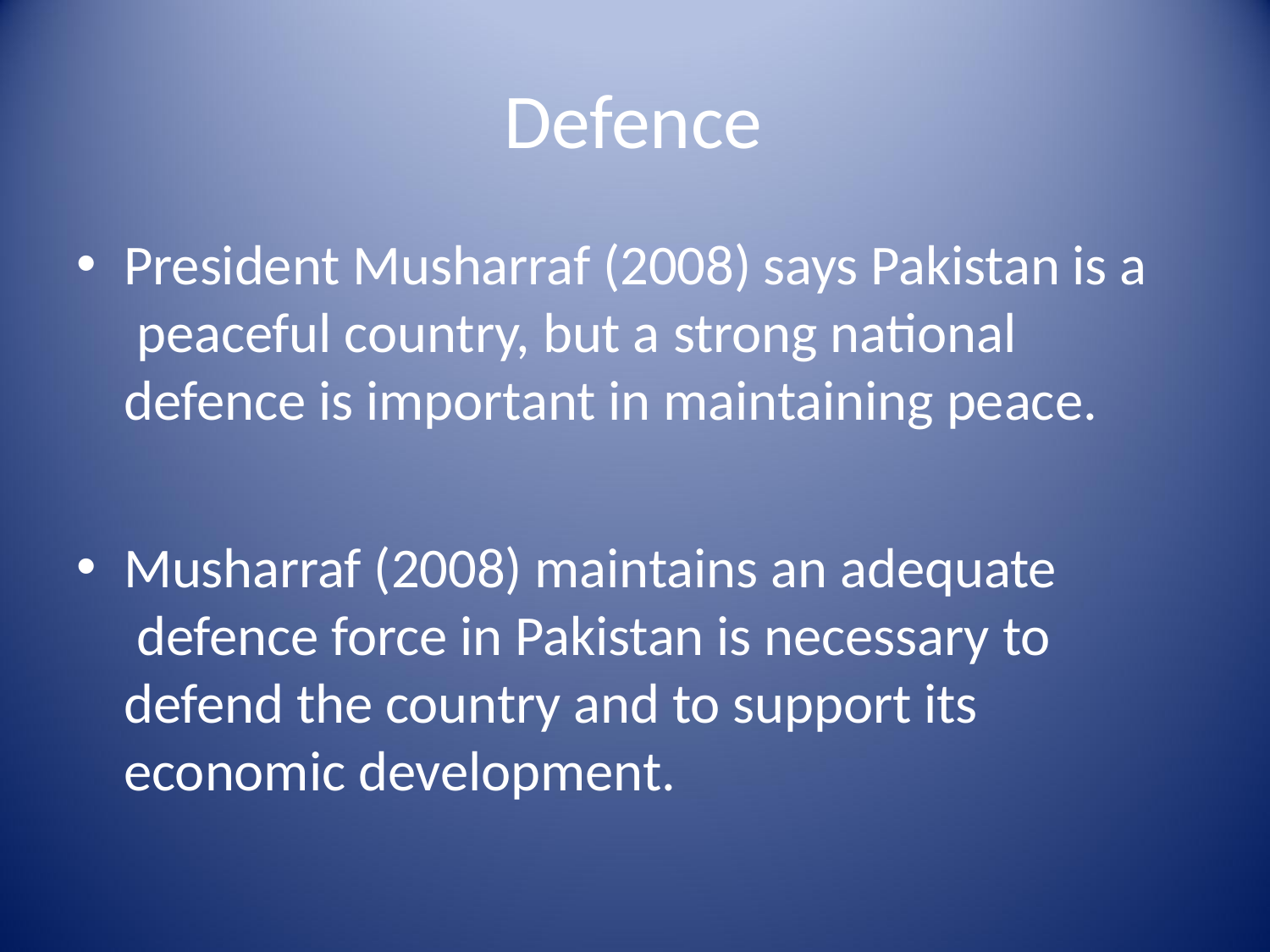

# Defence
President Musharraf (2008) says Pakistan is a  peaceful country, but a strong national  defence is important in maintaining peace.

Musharraf (2008) maintains an adequate  defence force in Pakistan is necessary to  defend the country and to support its  economic development.